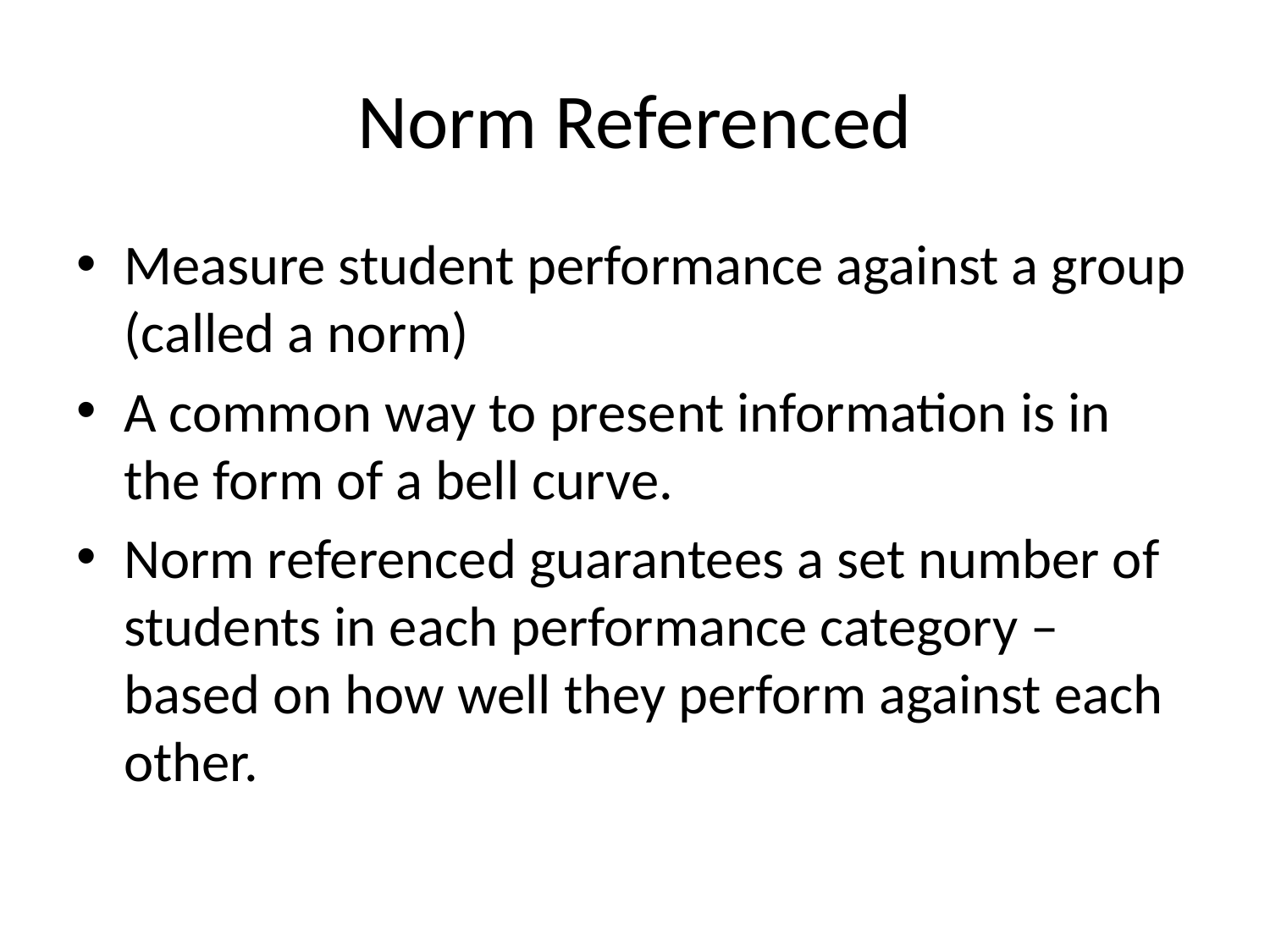

# Norm Referenced
Measure student performance against a group (called a norm)
A common way to present information is in the form of a bell curve.
Norm referenced guarantees a set number of students in each performance category – based on how well they perform against each other.